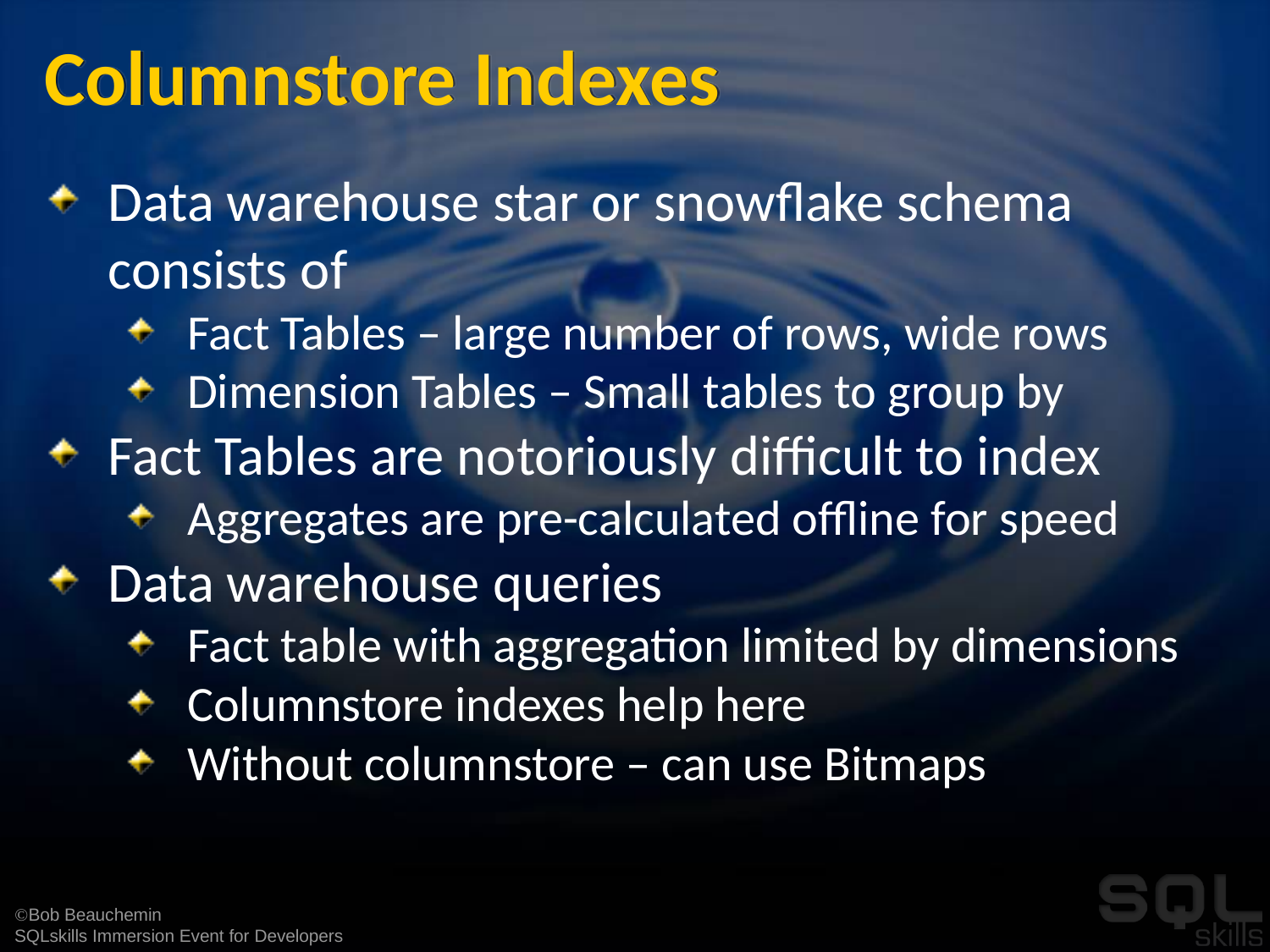

# Columnstore Indexes
Data warehouse star or snowflake schema consists of
Fact Tables – large number of rows, wide rows
Dimension Tables – Small tables to group by
Fact Tables are notoriously difficult to index
Aggregates are pre-calculated offline for speed
Data warehouse queries
Fact table with aggregation limited by dimensions
Columnstore indexes help here
Without columnstore – can use Bitmaps